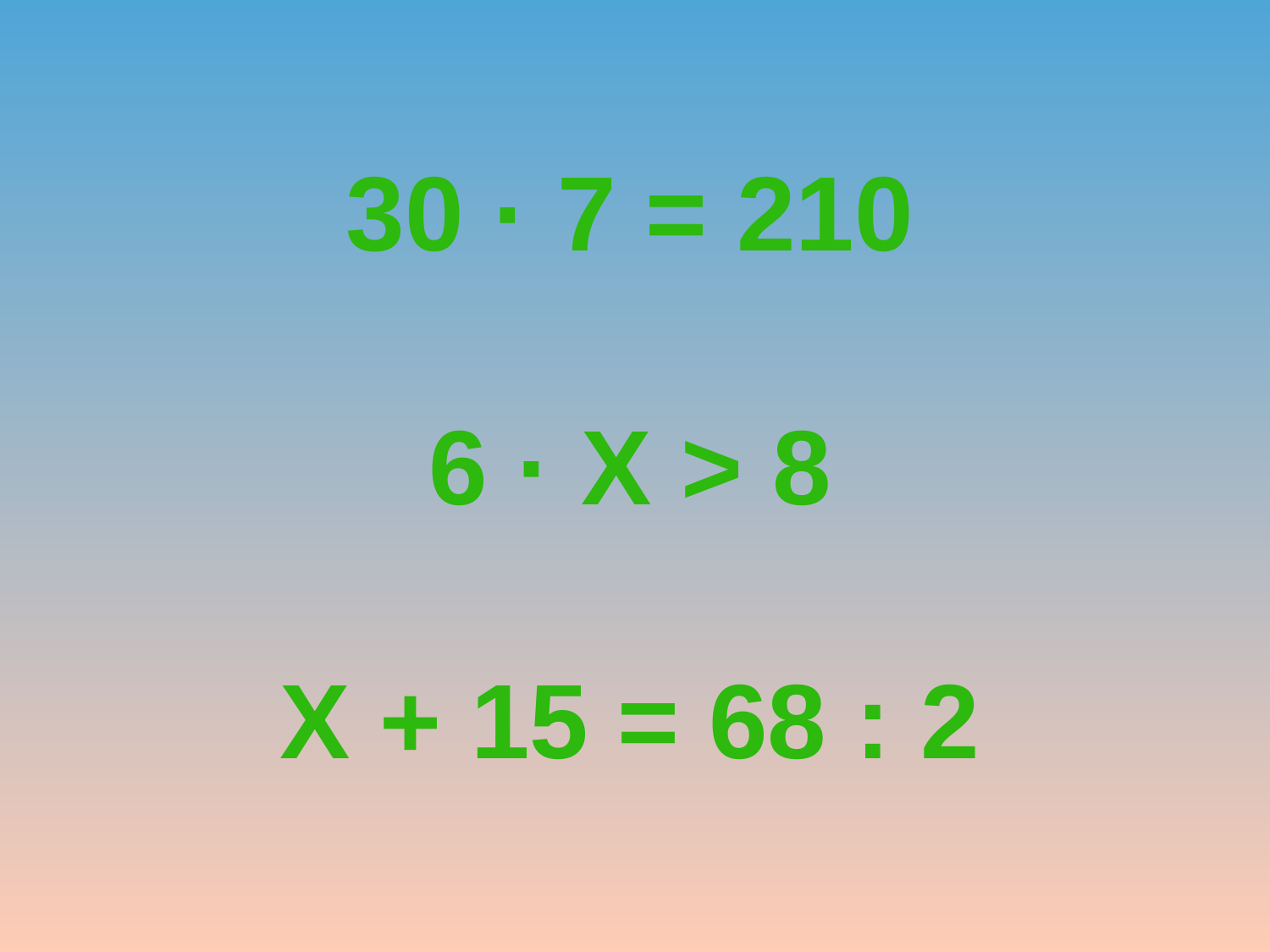

30 · 7 = 210

6 · х > 8

х + 15 = 68 : 2